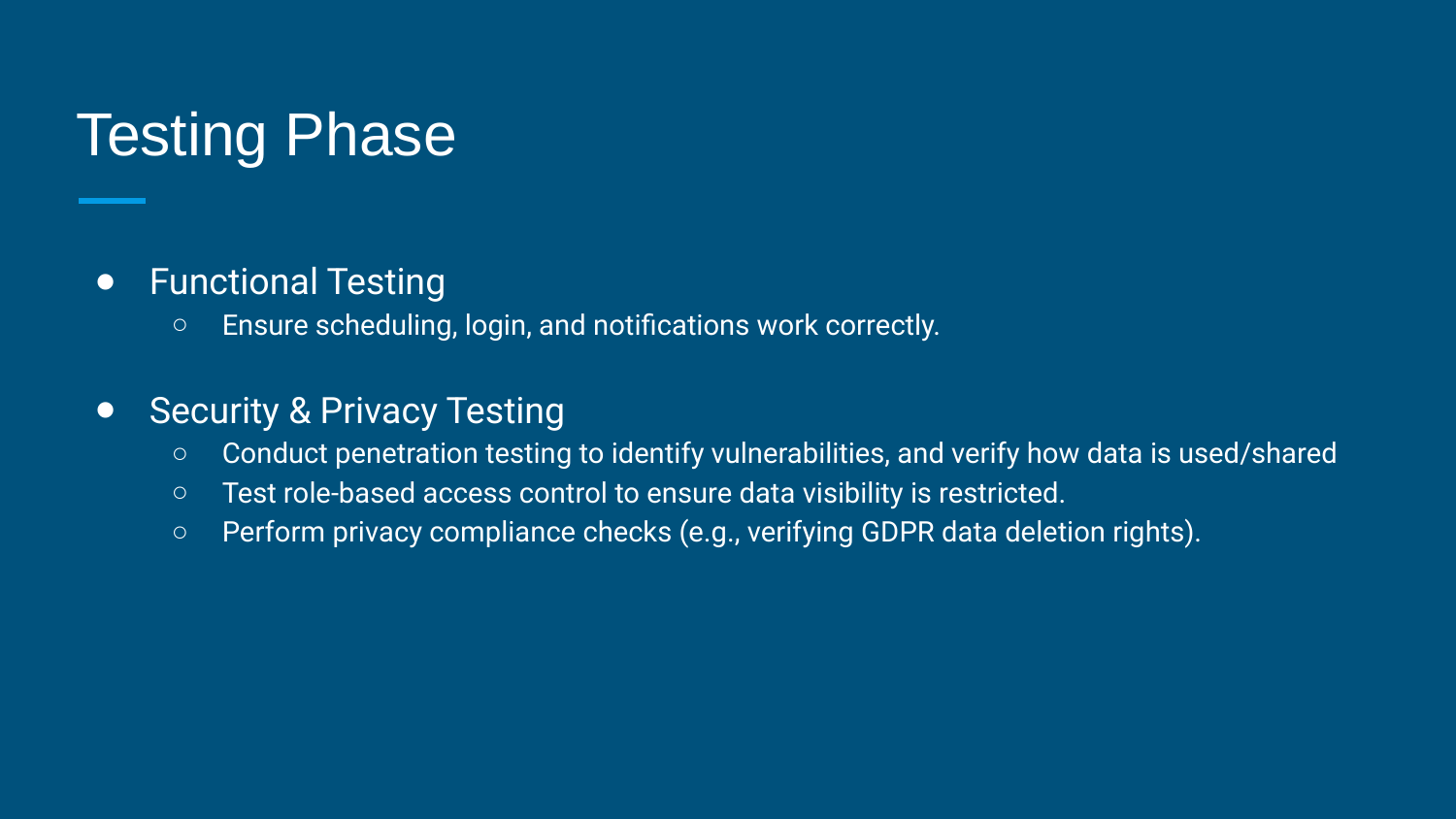

# Testing Phase
Functional Testing
Ensure scheduling, login, and notifications work correctly.

Security & Privacy Testing
Conduct penetration testing to identify vulnerabilities, and verify how data is used/shared
Test role-based access control to ensure data visibility is restricted.
Perform privacy compliance checks (e.g., verifying GDPR data deletion rights).